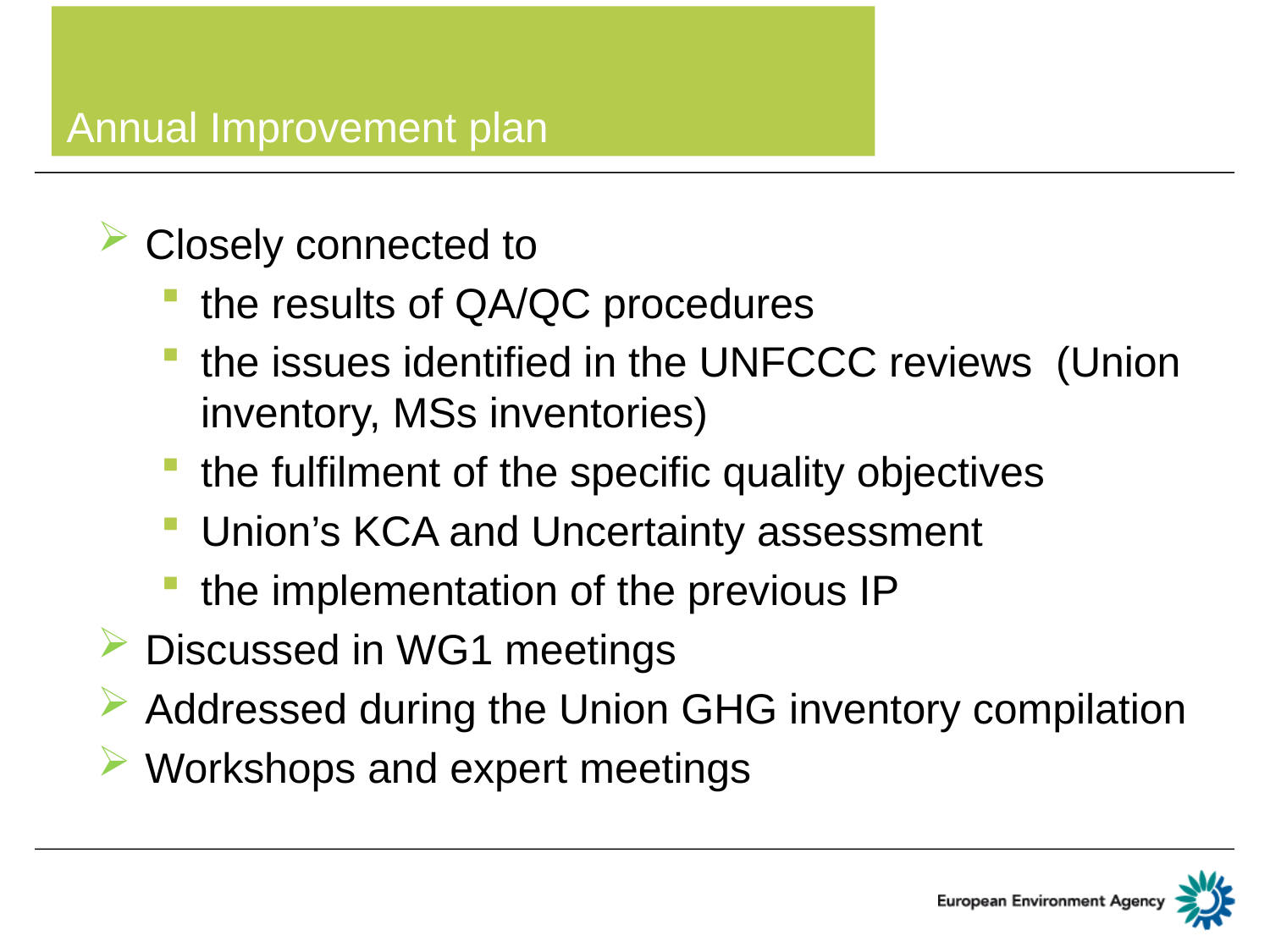

# Annual Improvement plan
Closely connected to
the results of QA/QC procedures
the issues identified in the UNFCCC reviews  (Union inventory, MSs inventories)
the fulfilment of the specific quality objectives
Union’s KCA and Uncertainty assessment
the implementation of the previous IP
Discussed in WG1 meetings
Addressed during the Union GHG inventory compilation
Workshops and expert meetings